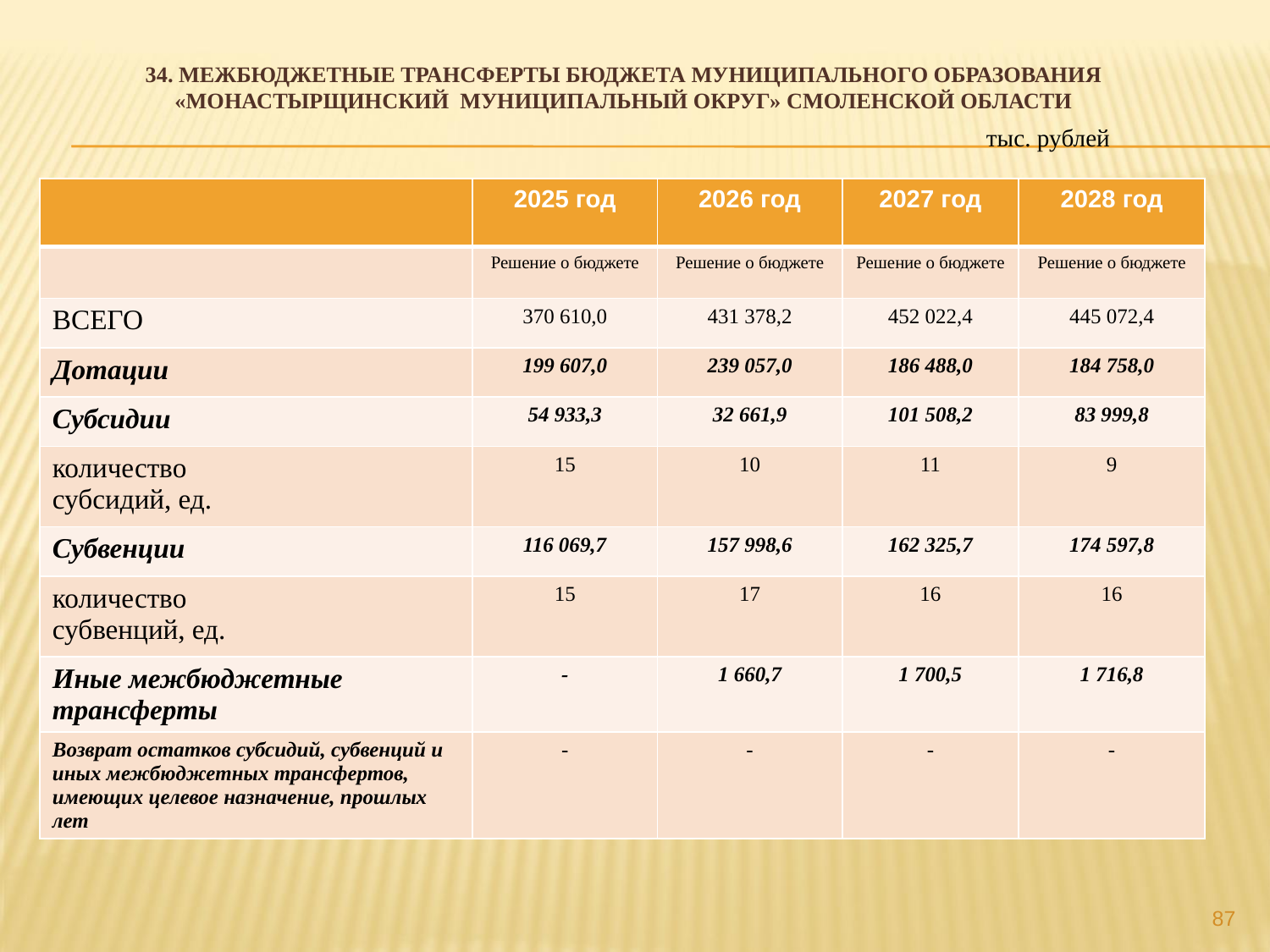

# 34. Межбюджетные трансферты бюджета муниципального образования «Монастырщинский  МУНИЦИПАЛЬНЫЙ ОКРУГ» Смоленской области
          тыс. рублей
|  | 2025 год | 2026 год | 2027 год | 2028 год |
| --- | --- | --- | --- | --- |
|  | Решение о бюджете | Решение о бюджете | Решение о бюджете | Решение о бюджете |
| ВСЕГО | 370 610,0 | 431 378,2 | 452 022,4 | 445 072,4 |
| Дотации | 199 607,0 | 239 057,0 | 186 488,0 | 184 758,0 |
| Субсидии | 54 933,3 | 32 661,9 | 101 508,2 | 83 999,8 |
| количество субсидий, ед. | 15 | 10 | 11 | 9 |
| Субвенции | 116 069,7 | 157 998,6 | 162 325,7 | 174 597,8 |
| количество субвенций, ед. | 15 | 17 | 16 | 16 |
| Иные межбюджетные трансферты | - | 1 660,7 | 1 700,5 | 1 716,8 |
| Возврат остатков субсидий, субвенций и иных межбюджетных трансфертов, имеющих целевое назначение, прошлых лет | - | - | - | - |
87